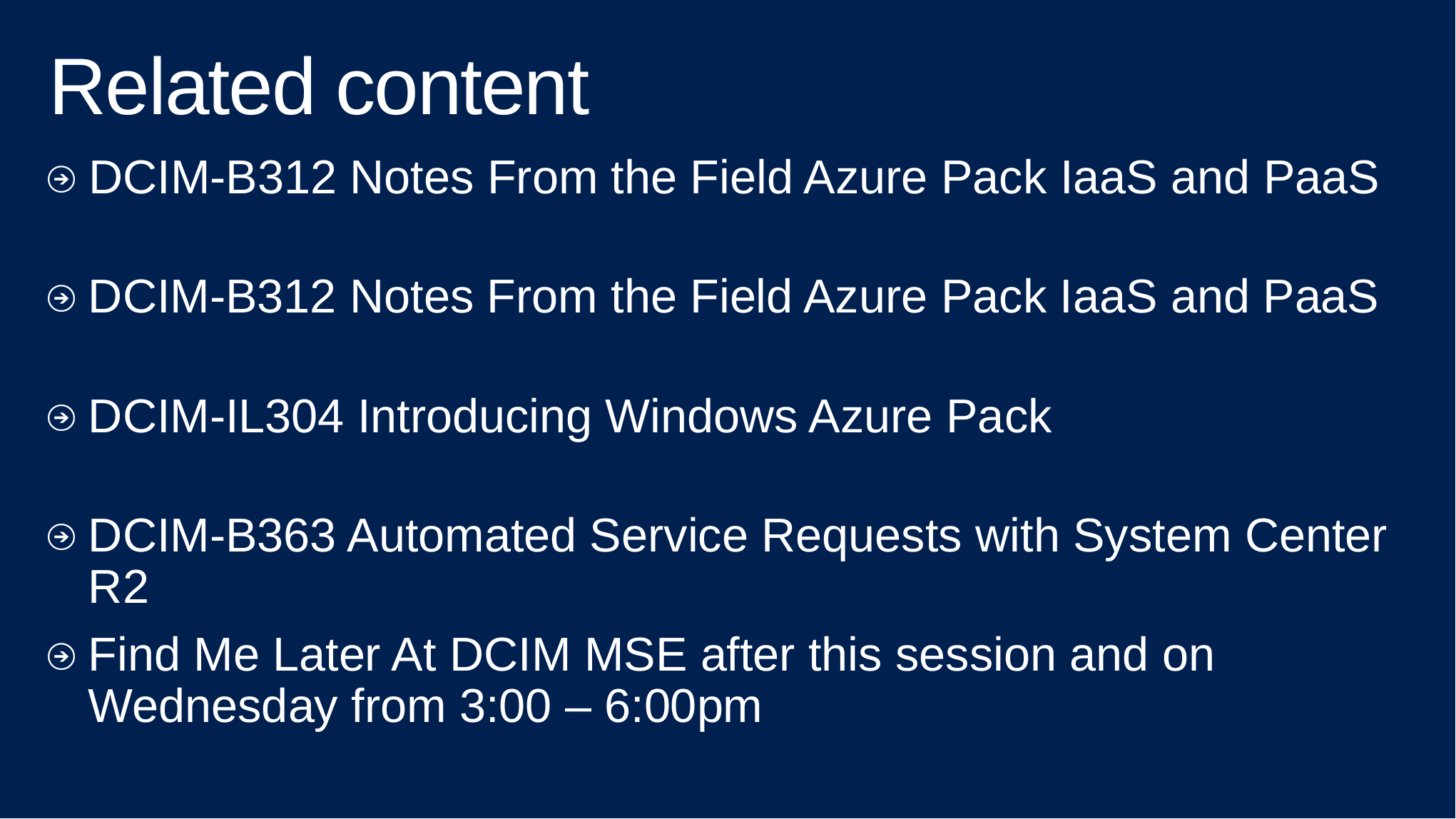

# Related content
DCIM-B312 Notes From the Field Azure Pack IaaS and PaaS
DCIM-B312 Notes From the Field Azure Pack IaaS and PaaS
DCIM-IL304 Introducing Windows Azure Pack
DCIM-B363 Automated Service Requests with System Center R2
Find Me Later At DCIM MSE after this session and on Wednesday from 3:00 – 6:00pm